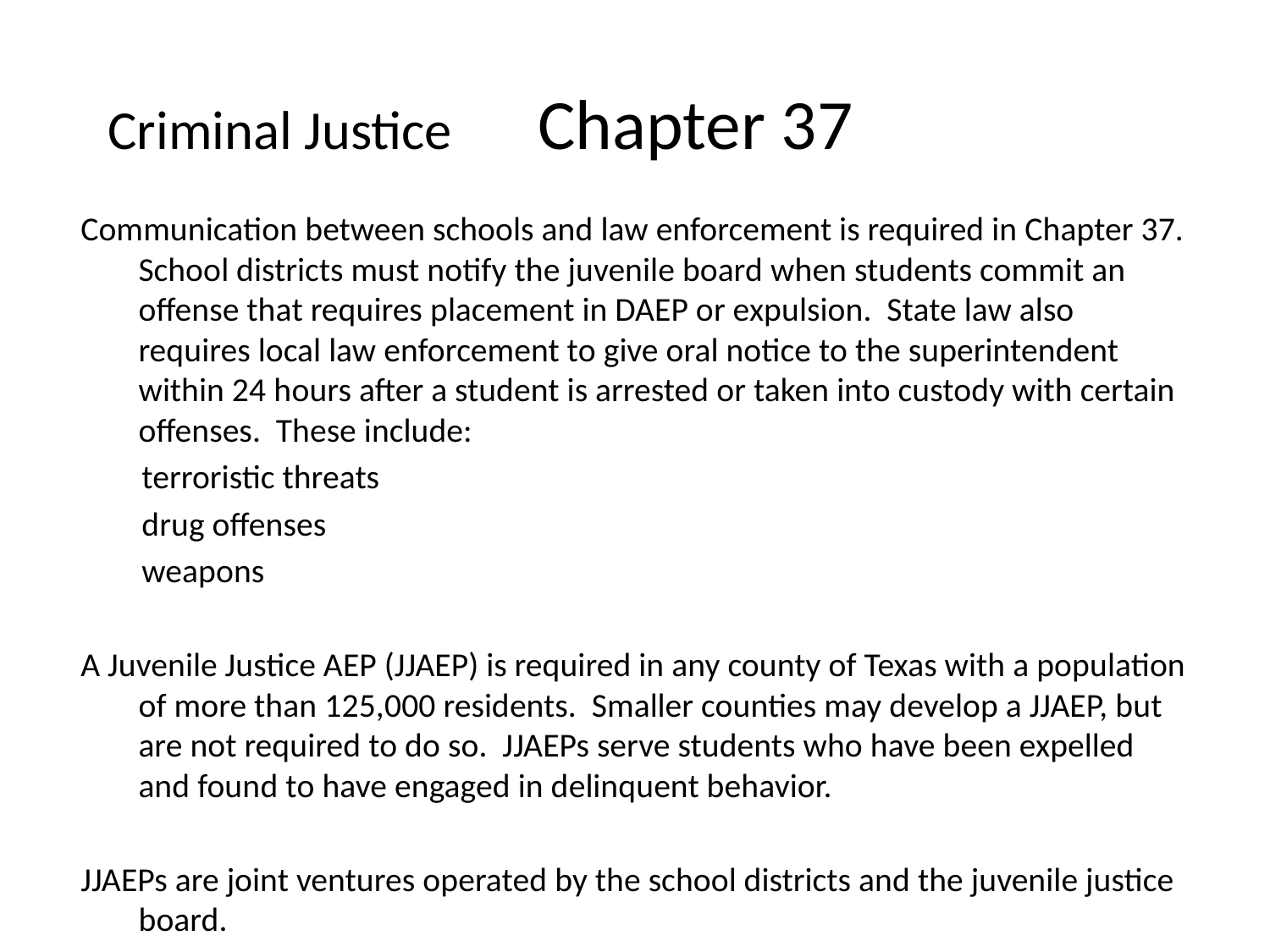

# Criminal Justice       Chapter 37
Communication between schools and law enforcement is required in Chapter 37.  School districts must notify the juvenile board when students commit an offense that requires placement in DAEP or expulsion.  State law also requires local law enforcement to give oral notice to the superintendent within 24 hours after a student is arrested or taken into custody with certain offenses.  These include:
        terroristic threats
        drug offenses
        weapons

A Juvenile Justice AEP (JJAEP) is required in any county of Texas with a population of more than 125,000 residents.  Smaller counties may develop a JJAEP, but are not required to do so.  JJAEPs serve students who have been expelled and found to have engaged in delinquent behavior.

JJAEPs are joint ventures operated by the school districts and the juvenile justice board.